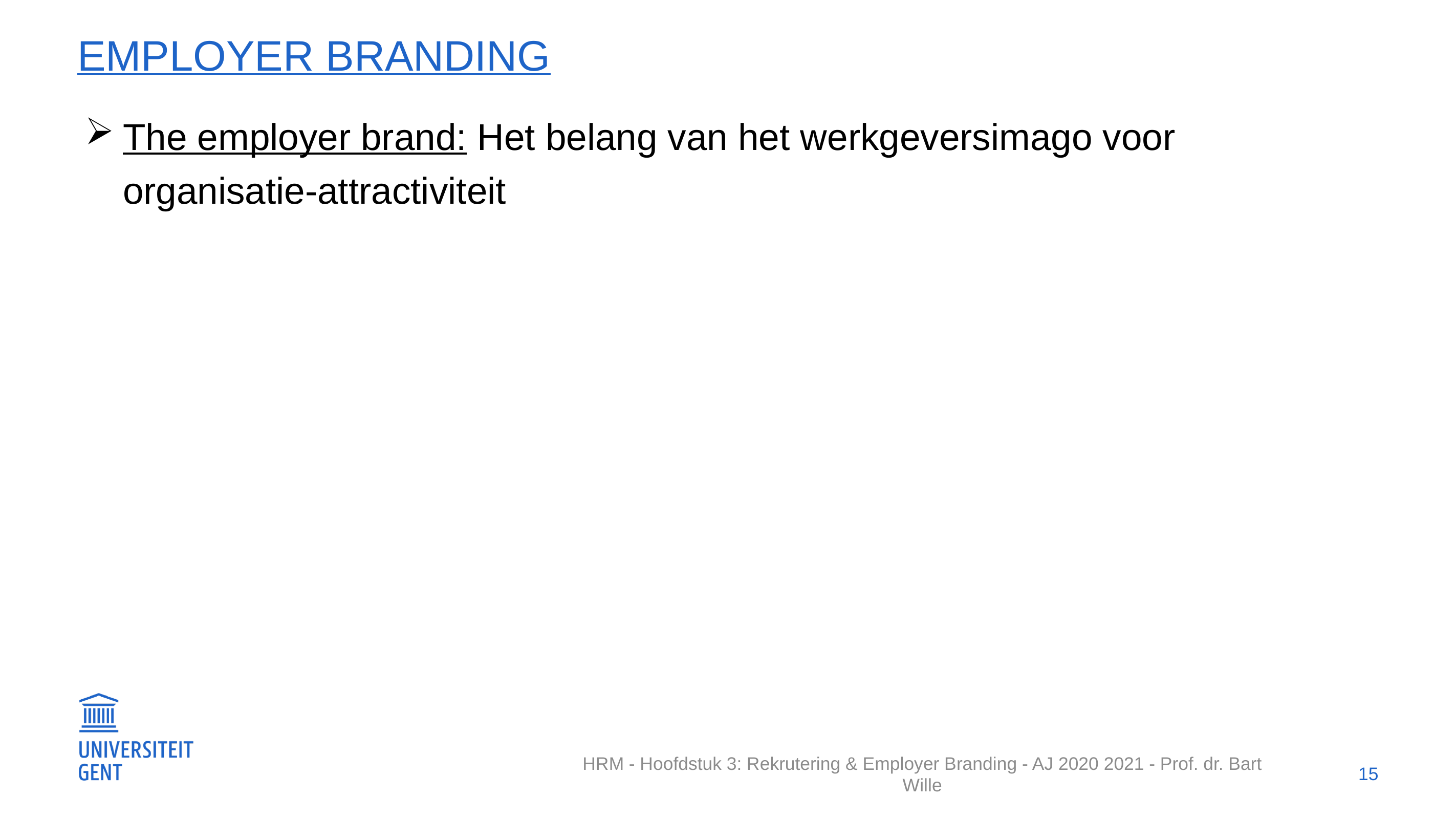

# employer branding
The employer brand: Het belang van het werkgeversimago voor organisatie-attractiviteit

15
HRM - Hoofdstuk 3: Rekrutering & Employer Branding - AJ 2020 2021 - Prof. dr. Bart Wille